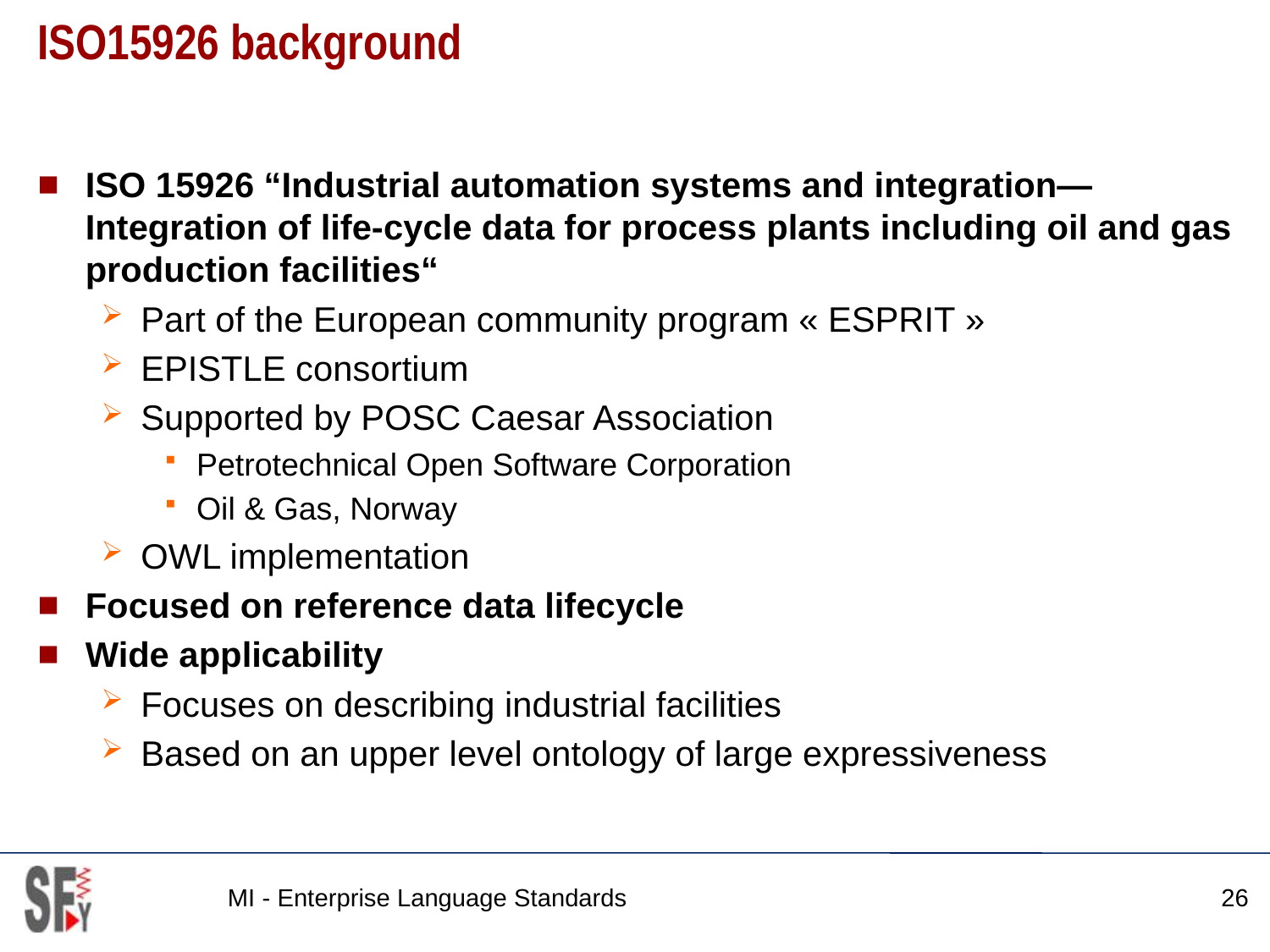

# ISO15926 background
ISO 15926 “Industrial automation systems and integration—Integration of life-cycle data for process plants including oil and gas production facilities“
Part of the European community program « ESPRIT »
EPISTLE consortium
Supported by POSC Caesar Association
Petrotechnical Open Software Corporation
Oil & Gas, Norway
OWL implementation
Focused on reference data lifecycle
Wide applicability
Focuses on describing industrial facilities
Based on an upper level ontology of large expressiveness

MI - Enterprise Language Standards
26